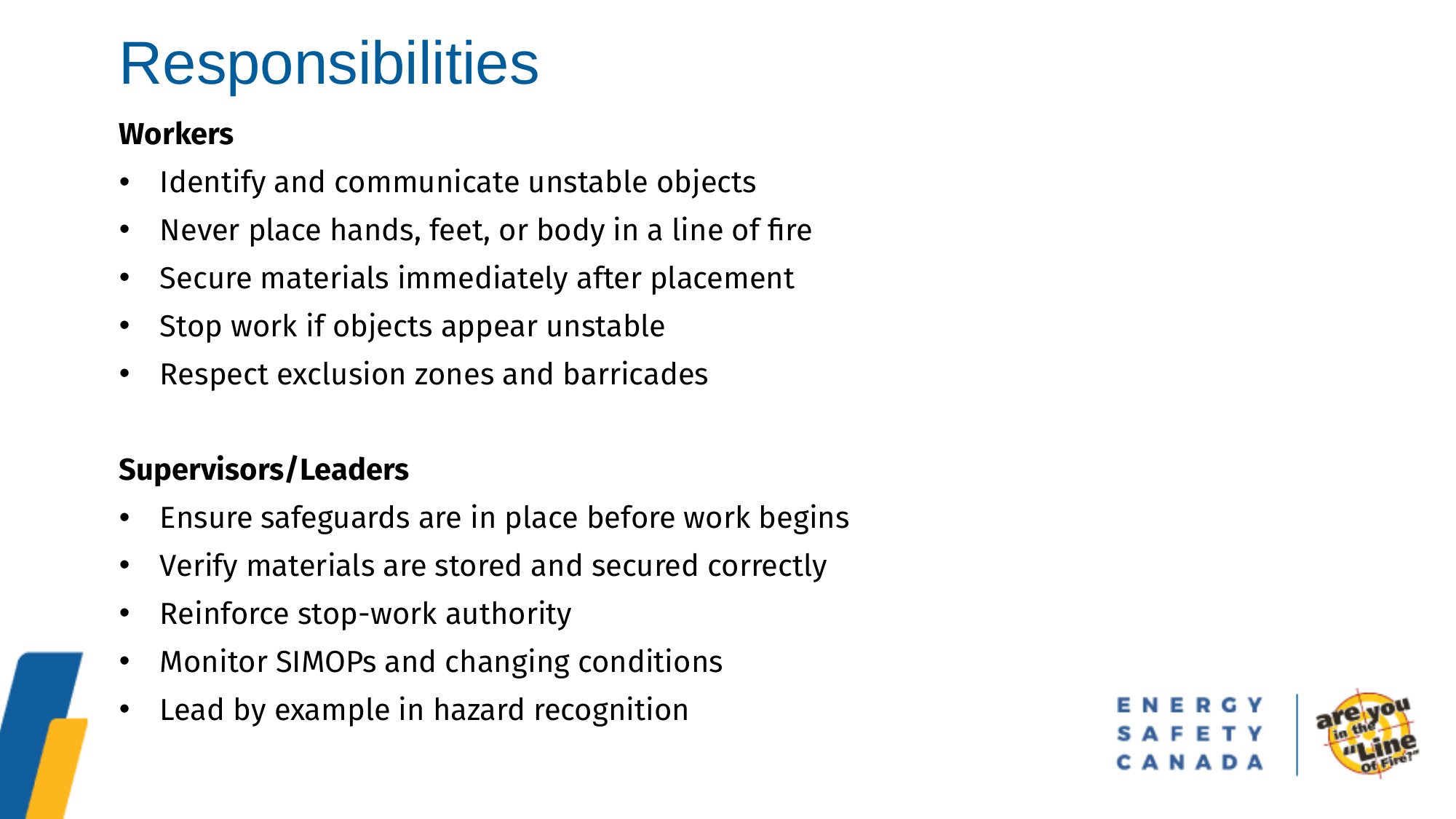

Responsibilities
Workers
Identify and communicate unstable objects
Never place hands, feet, or body in a line of fire
Secure materials immediately after placement
Stop work if objects appear unstable
Respect exclusion zones and barricades

Supervisors/Leaders
Ensure safeguards are in place before work begins
Verify materials are stored and secured correctly
Reinforce stop-work authority
Monitor SIMOPs and changing conditions
Lead by example in hazard recognition